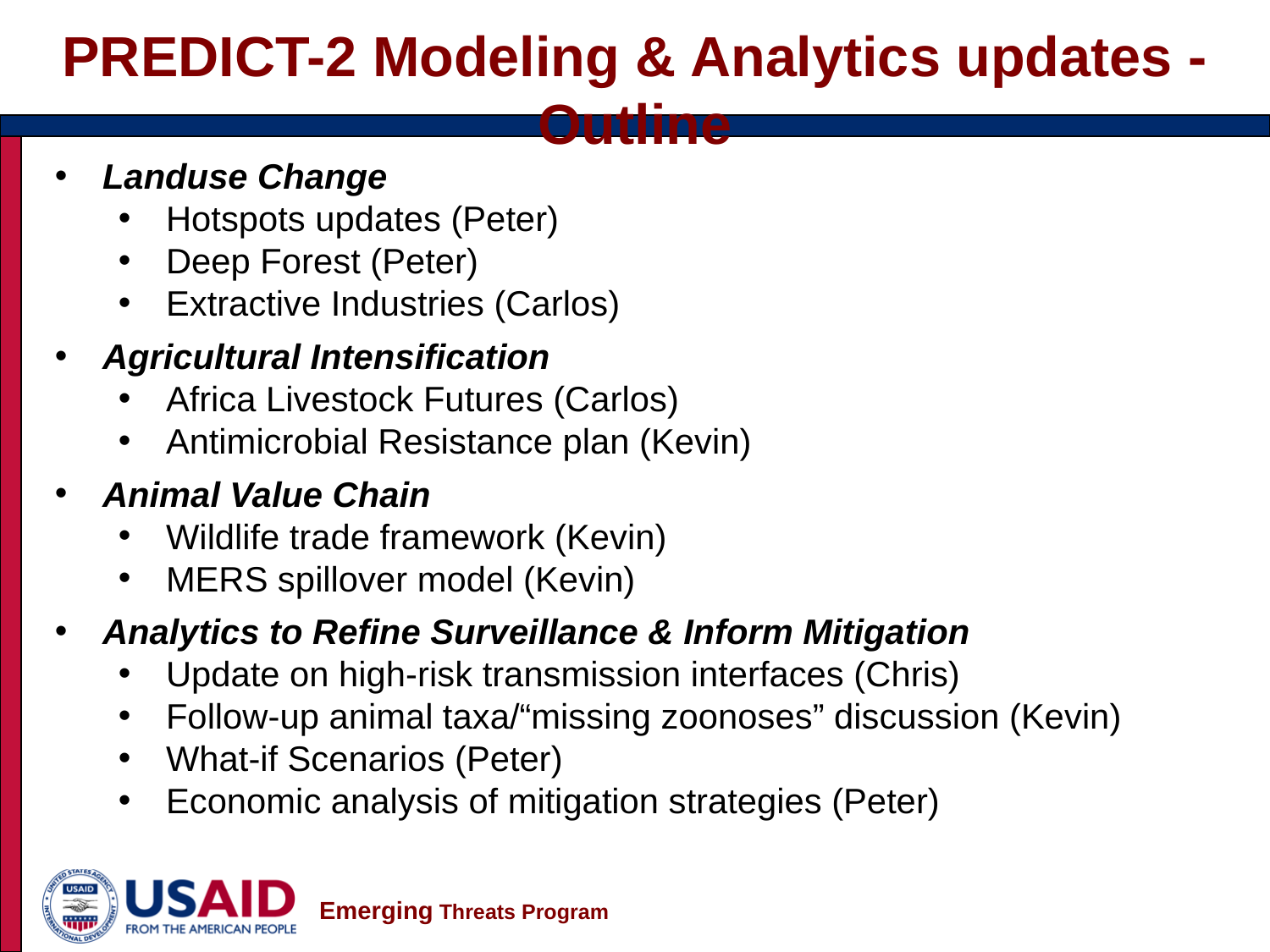

PREDICT-2 Modeling & Analytics updates - Outline
Landuse Change
Hotspots updates (Peter)
Deep Forest (Peter)
Extractive Industries (Carlos)
Agricultural Intensification
Africa Livestock Futures (Carlos)
Antimicrobial Resistance plan (Kevin)
Animal Value Chain
Wildlife trade framework (Kevin)
MERS spillover model (Kevin)
Analytics to Refine Surveillance & Inform Mitigation
Update on high-risk transmission interfaces (Chris)
Follow-up animal taxa/“missing zoonoses” discussion (Kevin)
What-if Scenarios (Peter)
Economic analysis of mitigation strategies (Peter)